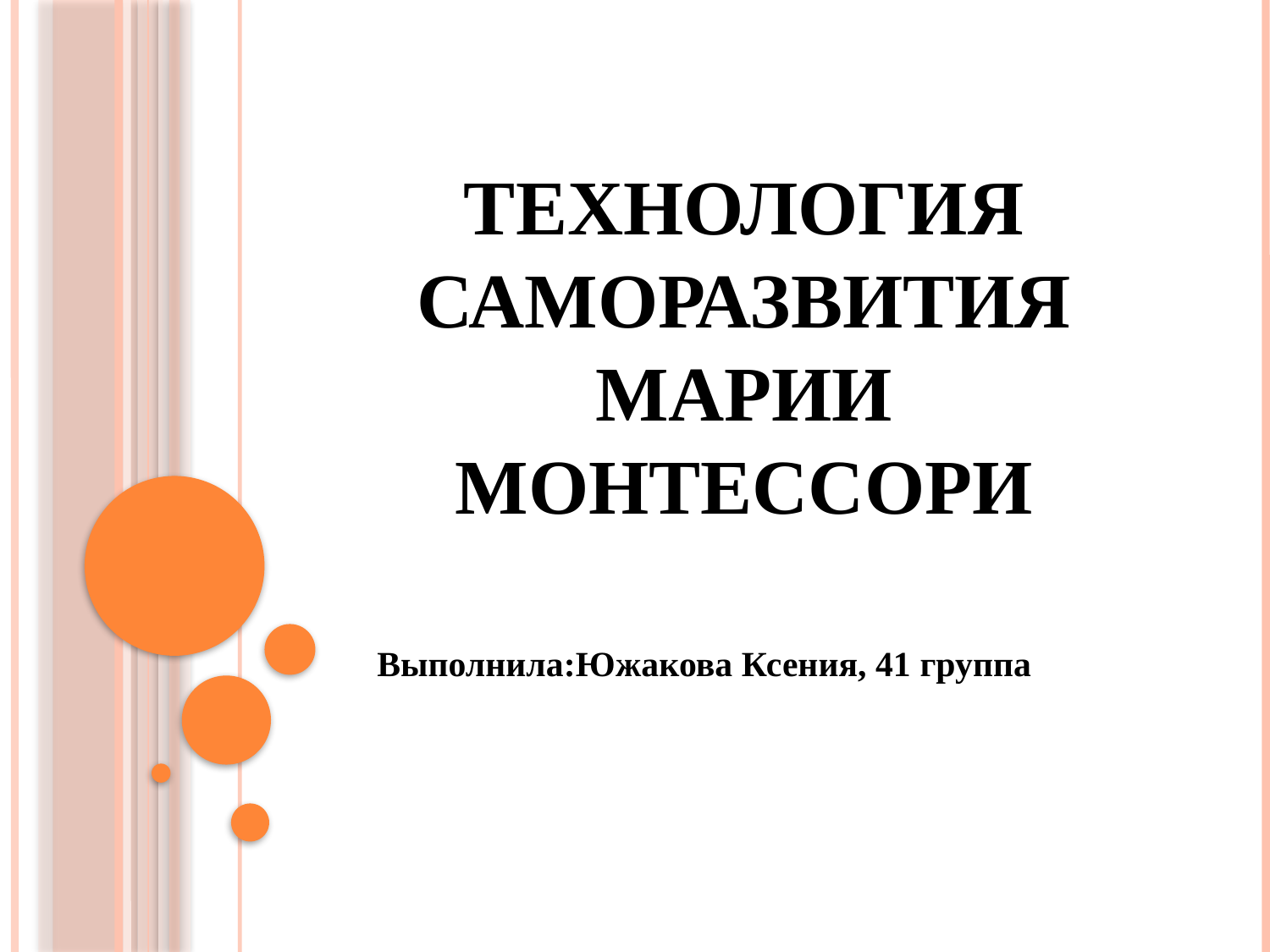

# Технология саморазвития Марии Монтессори

Выполнила:Южакова Ксения, 41 группа